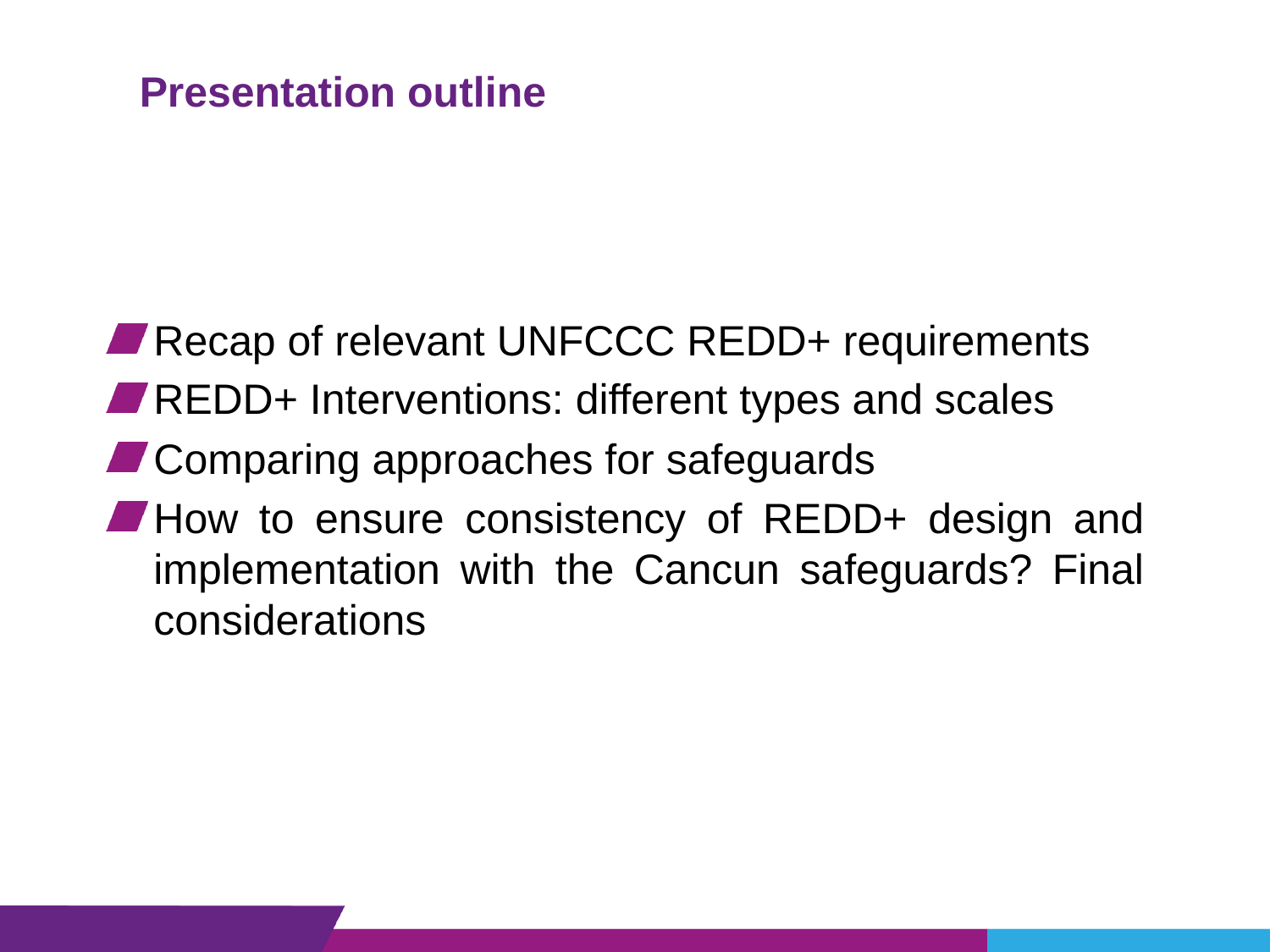

Presentation outline

Recap of relevant UNFCCC REDD+ requirements
REDD+ Interventions: different types and scales
Comparing approaches for safeguards
How to ensure consistency of REDD+ design and implementation with the Cancun safeguards? Final considerations